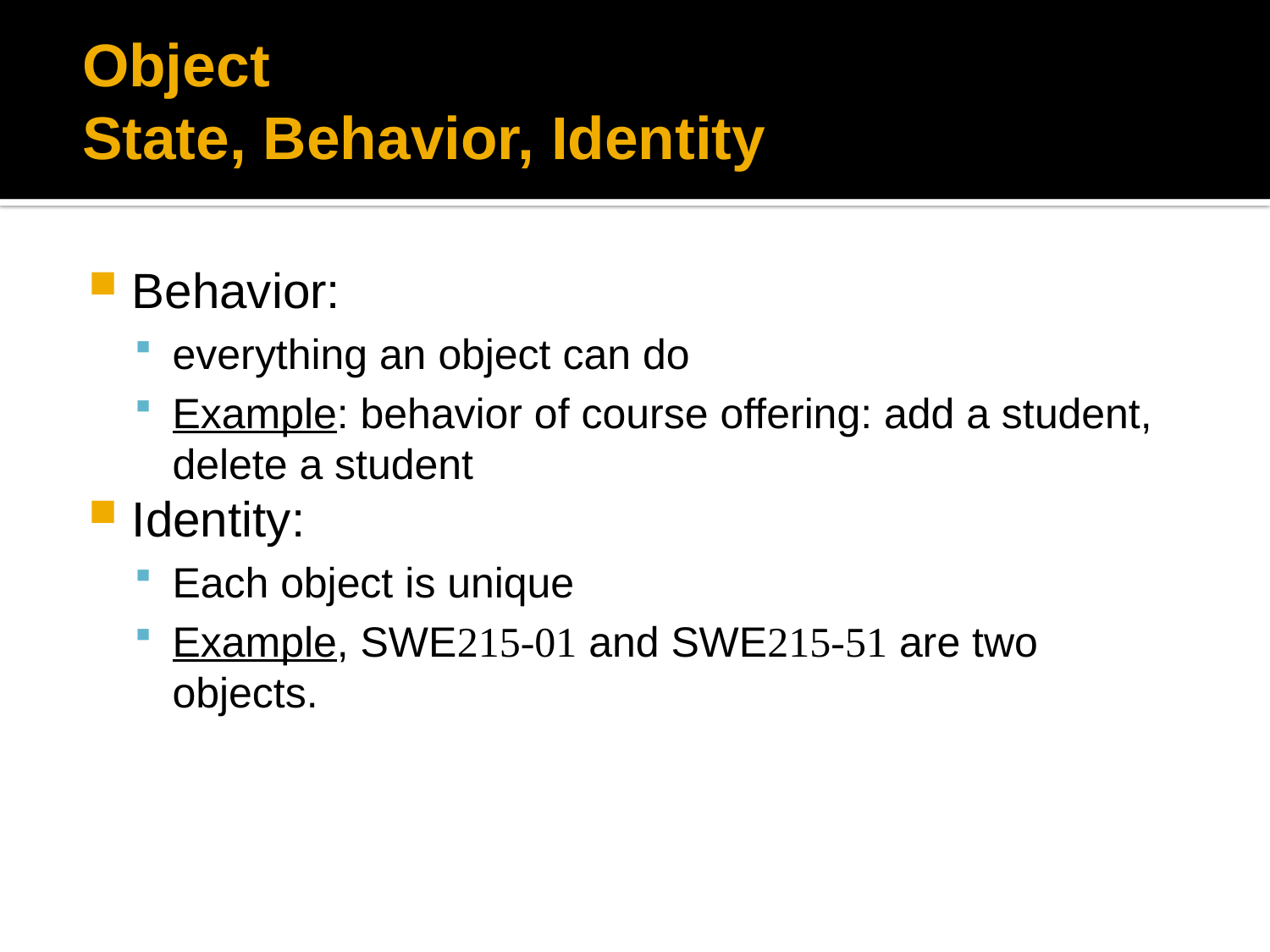

# Object State, Behavior, Identity
Behavior:
everything an object can do
Example: behavior of course offering: add a student, delete a student
Identity:
Each object is unique
Example, SWE215-01 and SWE215-51 are two objects.